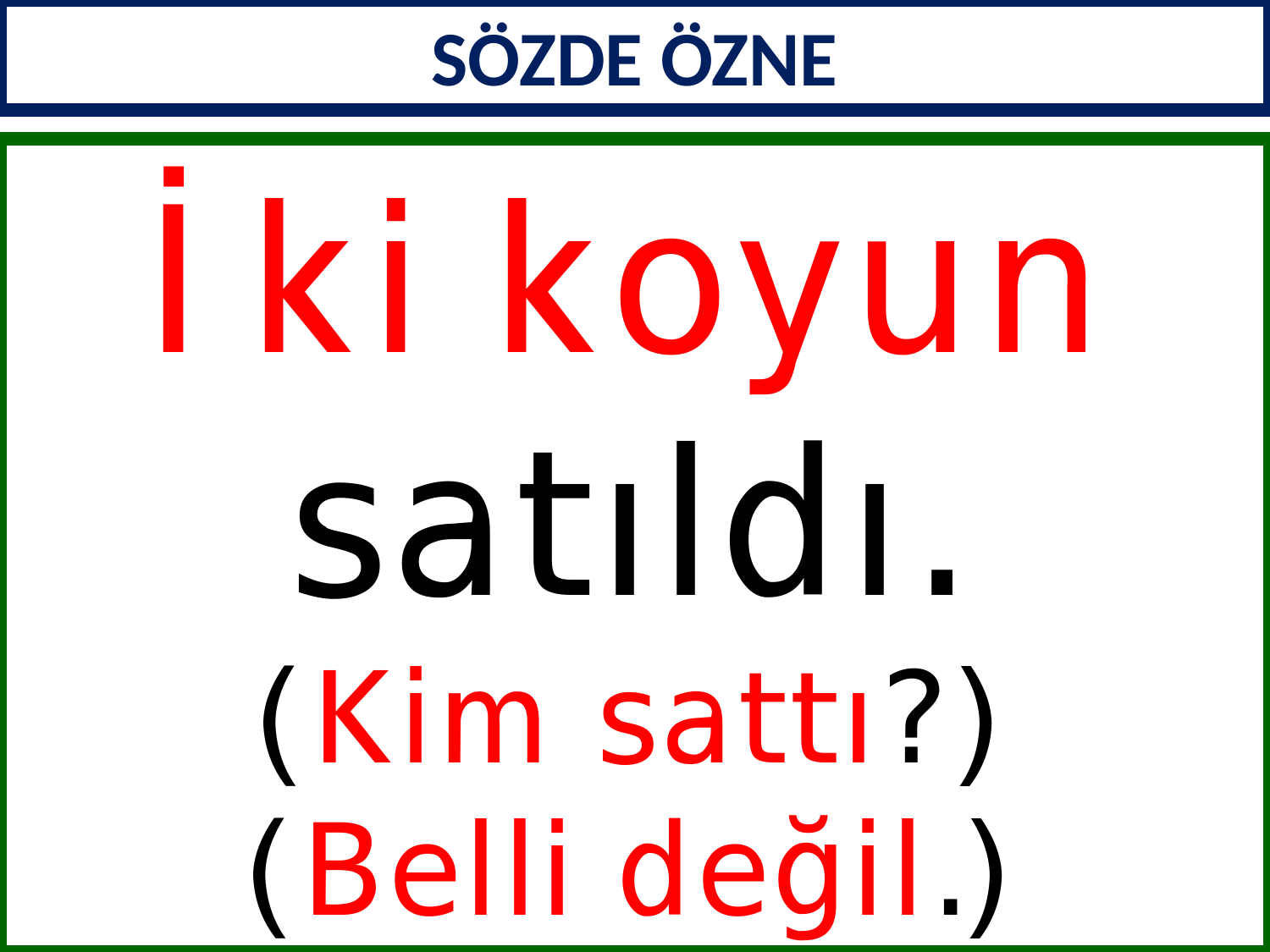

SÖZDE ÖZNE
İki koyun satıldı.
(Kim sattı?)
(Belli değil.)